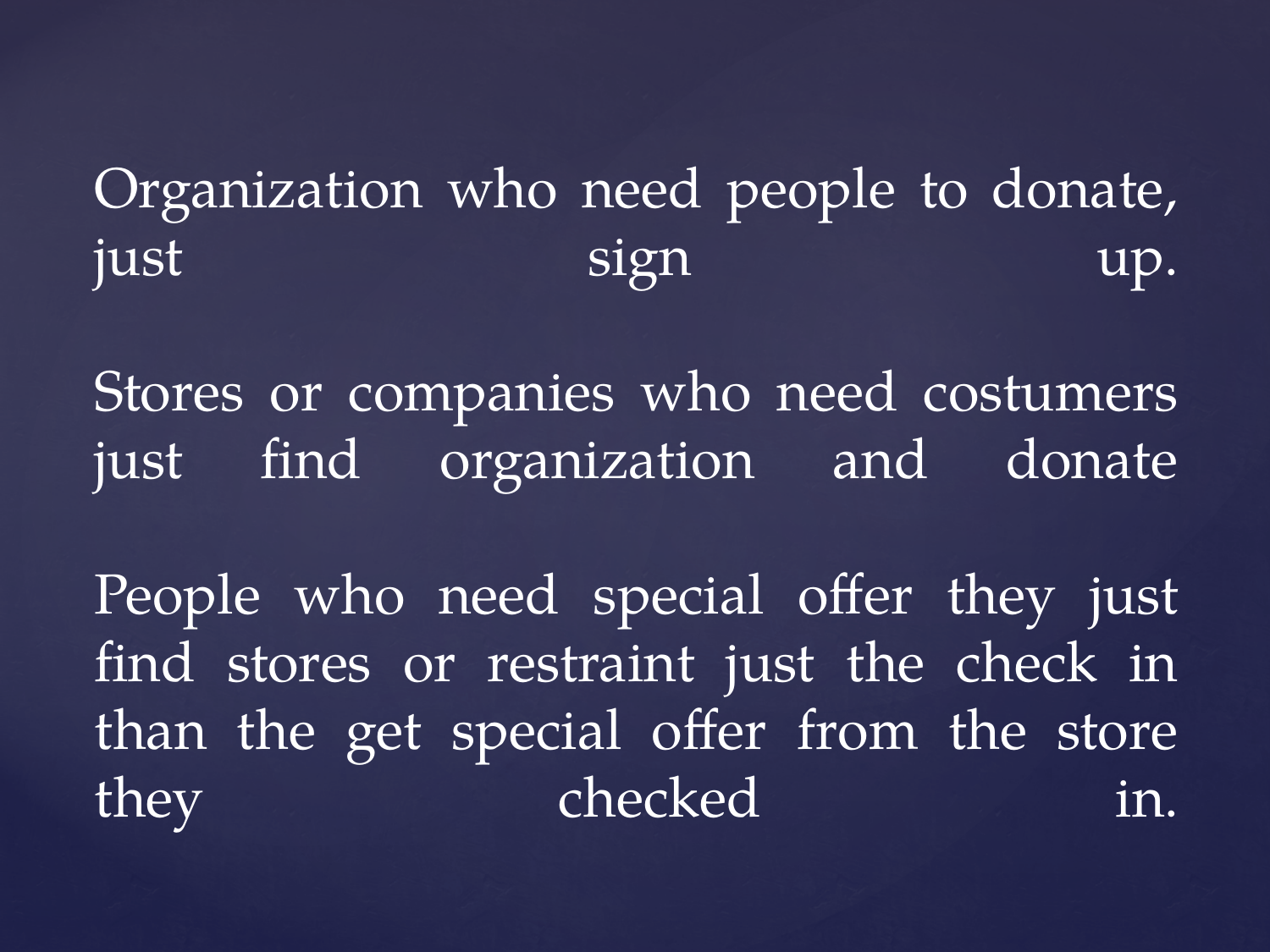

# Organization who need people to donate, just sign up. Stores or companies who need costumers just find organization and donate People who need special offer they just find stores or restraint just the check in than the get special offer from the store they checked in.